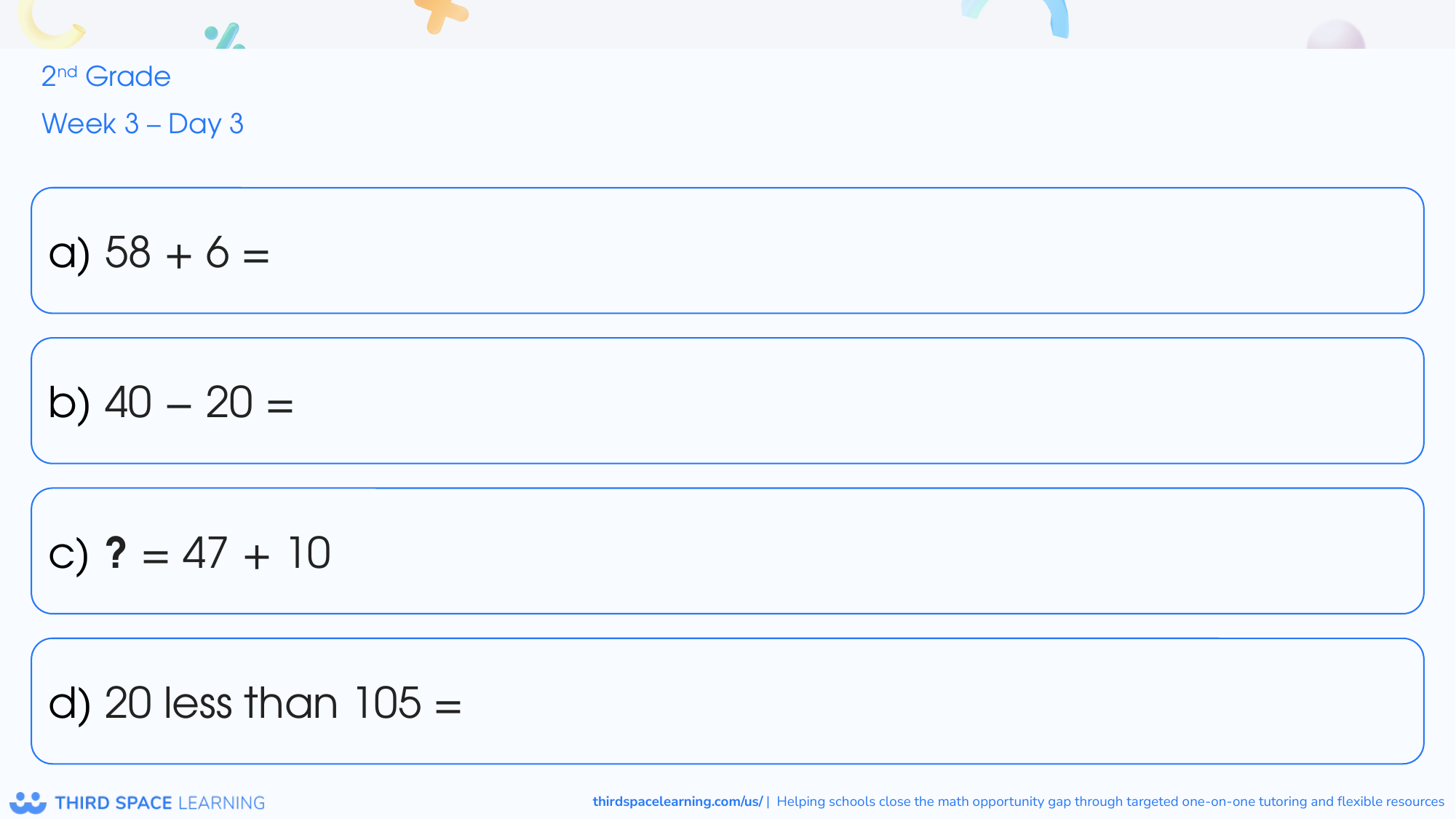

2nd Grade
Week 3 – Day 3
58 + 6 =
40 − 20 =
? = 47 + 10
20 less than 105 =